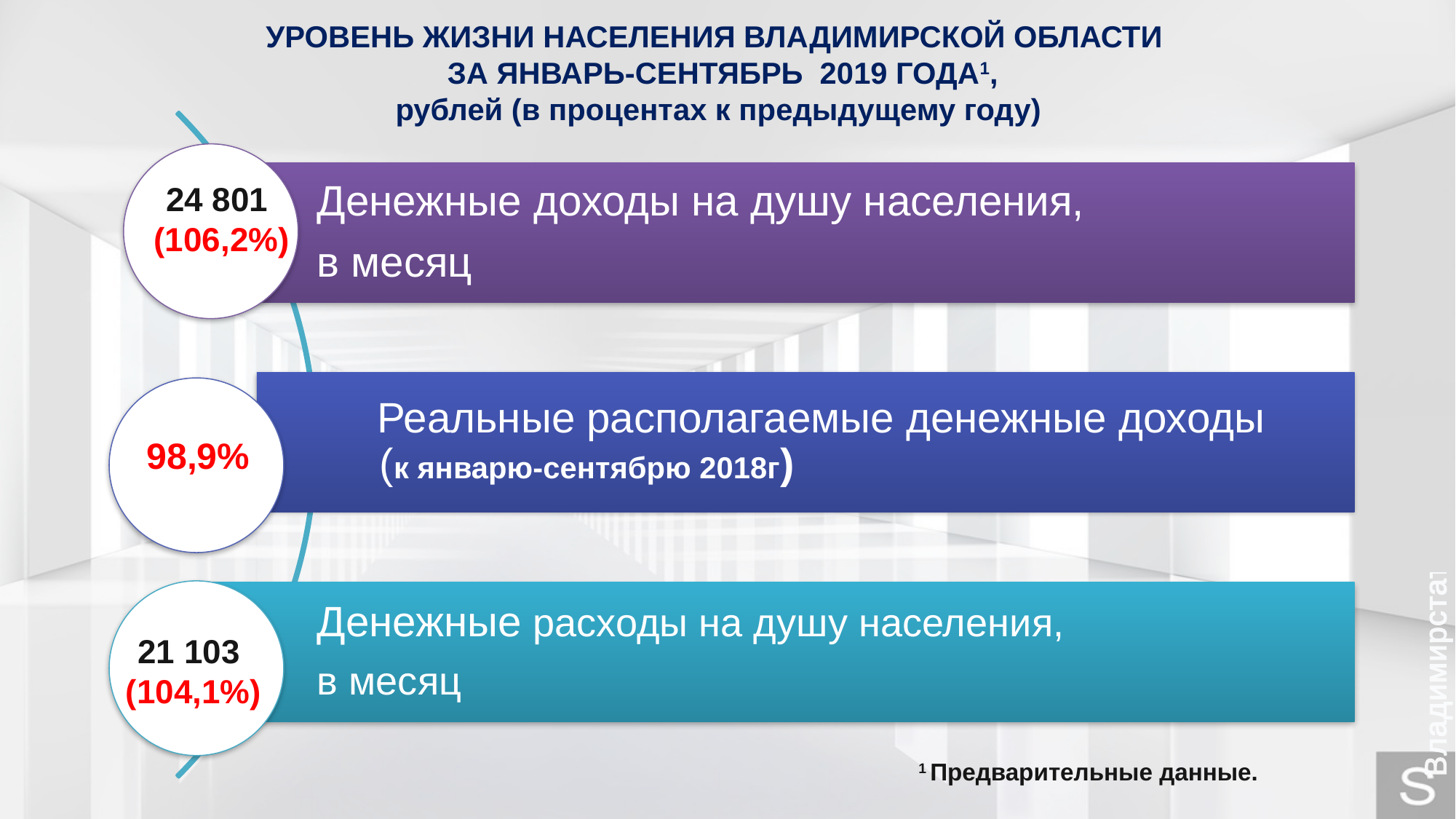

УРОВЕНЬ ЖИЗНИ НАСЕЛЕНИЯ ВЛАДИМИРСКОЙ ОБЛАСТИ
 ЗА ЯНВАРЬ-СЕНТЯБРЬ  2019 ГОДА1,
рублей (в процентах к предыдущему году)
Денежные доходы на душу населения,
в месяц
 Реальные располагаемые денежные доходы
 (к январю-сентябрю 2018г)
Денежные расходы на душу населения,
в месяц
24 801
(106,2%)
98,9%
21 103
(104,1%)
Владимирстат
1 Предварительные данные.